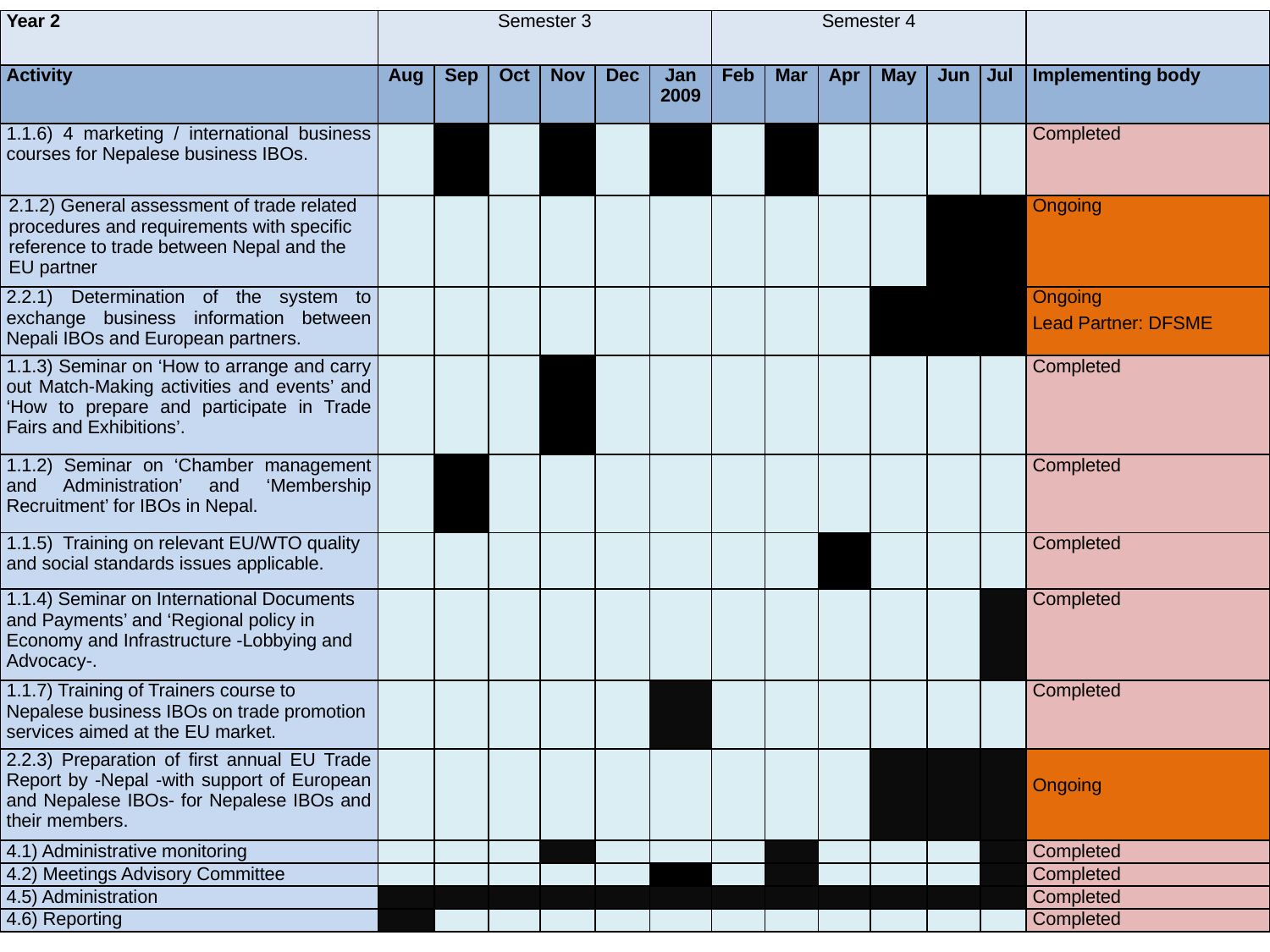

| Year 2 | Semester 3 |  |  |  |  |  | Semester 4 |  |  |  |  |  |  |
| --- | --- | --- | --- | --- | --- | --- | --- | --- | --- | --- | --- | --- | --- |
| Activity | Aug | Sep | Oct | Nov | Dec | Jan 2009 | Feb | Mar | Apr | May | Jun | Jul | Implementing body |
| 1.1.6) 4 marketing / international business courses for Nepalese business IBOs. |  |  |  |  |  |  |  |  |  |  |  |  | Completed |
| 2.1.2) General assessment of trade related procedures and requirements with specific reference to trade between Nepal and the EU partner |  |  |  |  |  |  |  |  |  |  |  |  | Ongoing |
| 2.2.1) Determination of the system to exchange business information between Nepali IBOs and European partners. |  |  |  |  |  |  |  |  |  |  |  |  | Ongoing Lead Partner: DFSME |
| 1.1.3) Seminar on ‘How to arrange and carry out Match-Making activities and events’ and ‘How to prepare and participate in Trade Fairs and Exhibitions’. |  |  |  |  |  |  |  |  |  |  |  |  | Completed |
| 1.1.2) Seminar on ‘Chamber management and Administration’ and ‘Membership Recruitment’ for IBOs in Nepal. |  |  |  |  |  |  |  |  |  |  |  |  | Completed |
| 1.1.5) Training on relevant EU/WTO quality and social standards issues applicable. |  |  |  |  |  |  |  |  |  |  |  |  | Completed |
| 1.1.4) Seminar on International Documents and Payments’ and ‘Regional policy in Economy and Infrastructure -Lobbying and Advocacy-. |  |  |  |  |  |  |  |  |  |  |  |  | Completed |
| 1.1.7) Training of Trainers course to Nepalese business IBOs on trade promotion services aimed at the EU market. |  |  |  |  |  |  |  |  |  |  |  |  | Completed |
| 2.2.3) Preparation of first annual EU Trade Report by -Nepal -with support of European and Nepalese IBOs- for Nepalese IBOs and their members. |  |  |  |  |  |  |  |  |  |  |  |  | Ongoing |
| 4.1) Administrative monitoring |  |  |  |  |  |  |  |  |  |  |  |  | Completed |
| 4.2) Meetings Advisory Committee |  |  |  |  |  |  |  |  |  |  |  |  | Completed |
| 4.5) Administration |  |  |  |  |  |  |  |  |  |  |  |  | Completed |
| 4.6) Reporting |  |  |  |  |  |  |  |  |  |  |  |  | Completed |